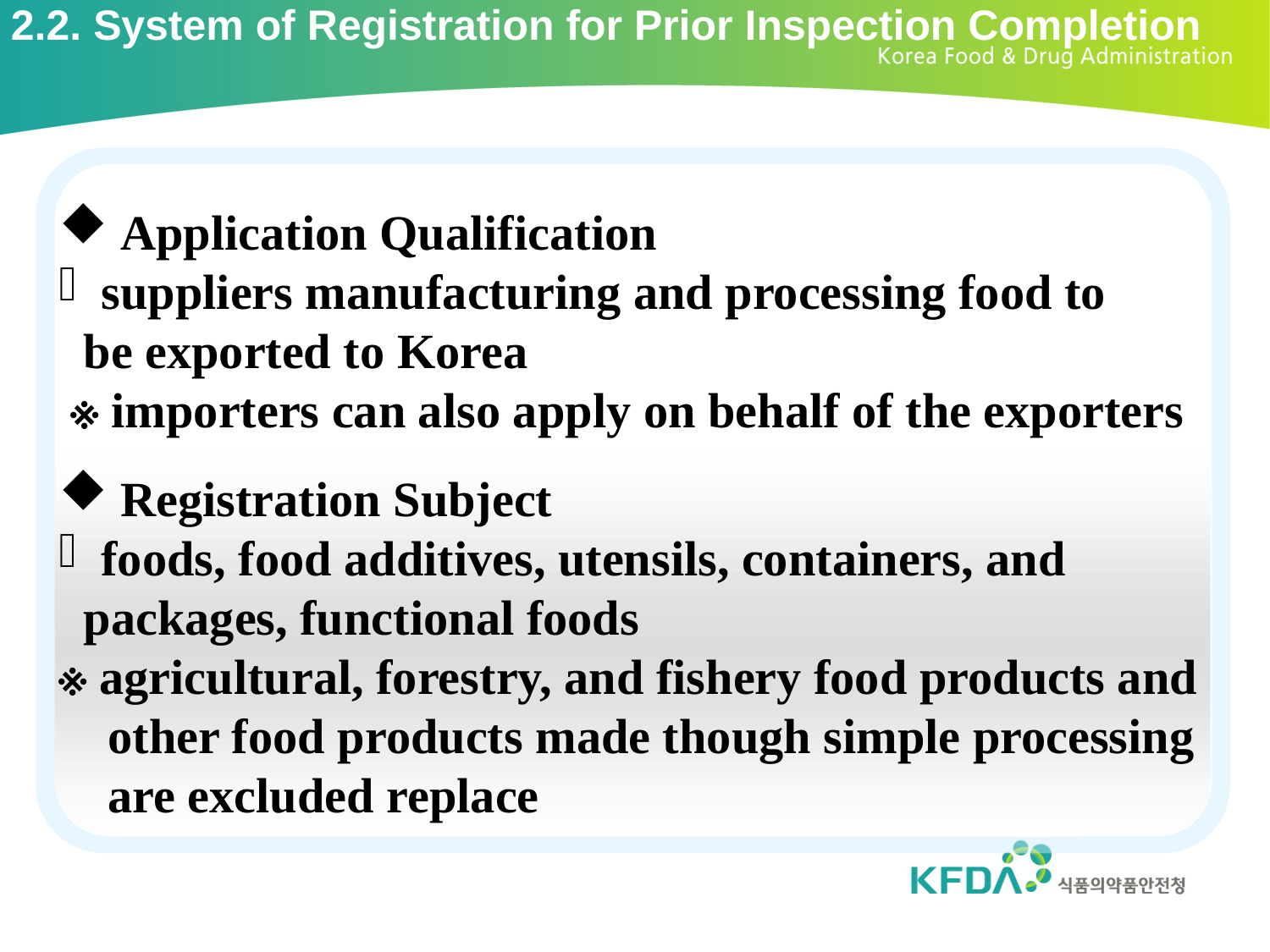

2.2. System of Registration for Prior Inspection Completion

 Application Qualification
 suppliers manufacturing and processing food to
  be exported to Korea
 ※ importers can also apply on behalf of the exporters
 Registration Subject
 foods, food additives, utensils, containers, and
  packages, functional foods
※ agricultural, forestry, and fishery food products and
    other food products made though simple processing
    are excluded replace